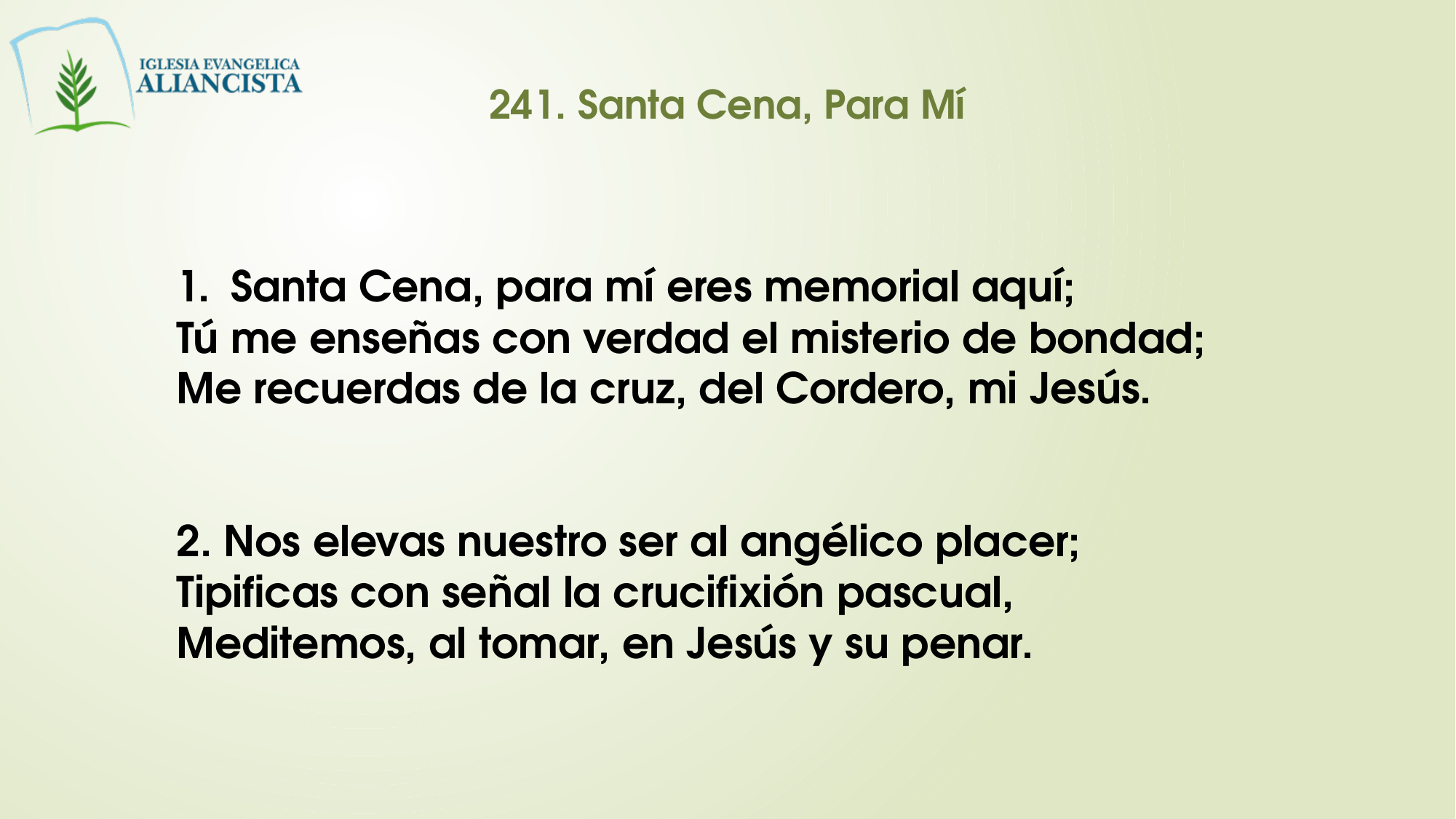

241. Santa Cena, Para Mí
Santa Cena, para mí eres memorial aquí;
Tú me enseñas con verdad el misterio de bondad;
Me recuerdas de la cruz, del Cordero, mi Jesús.

2. Nos elevas nuestro ser al angélico placer;
Tipificas con señal la crucifixión pascual,
Meditemos, al tomar, en Jesús y su penar.